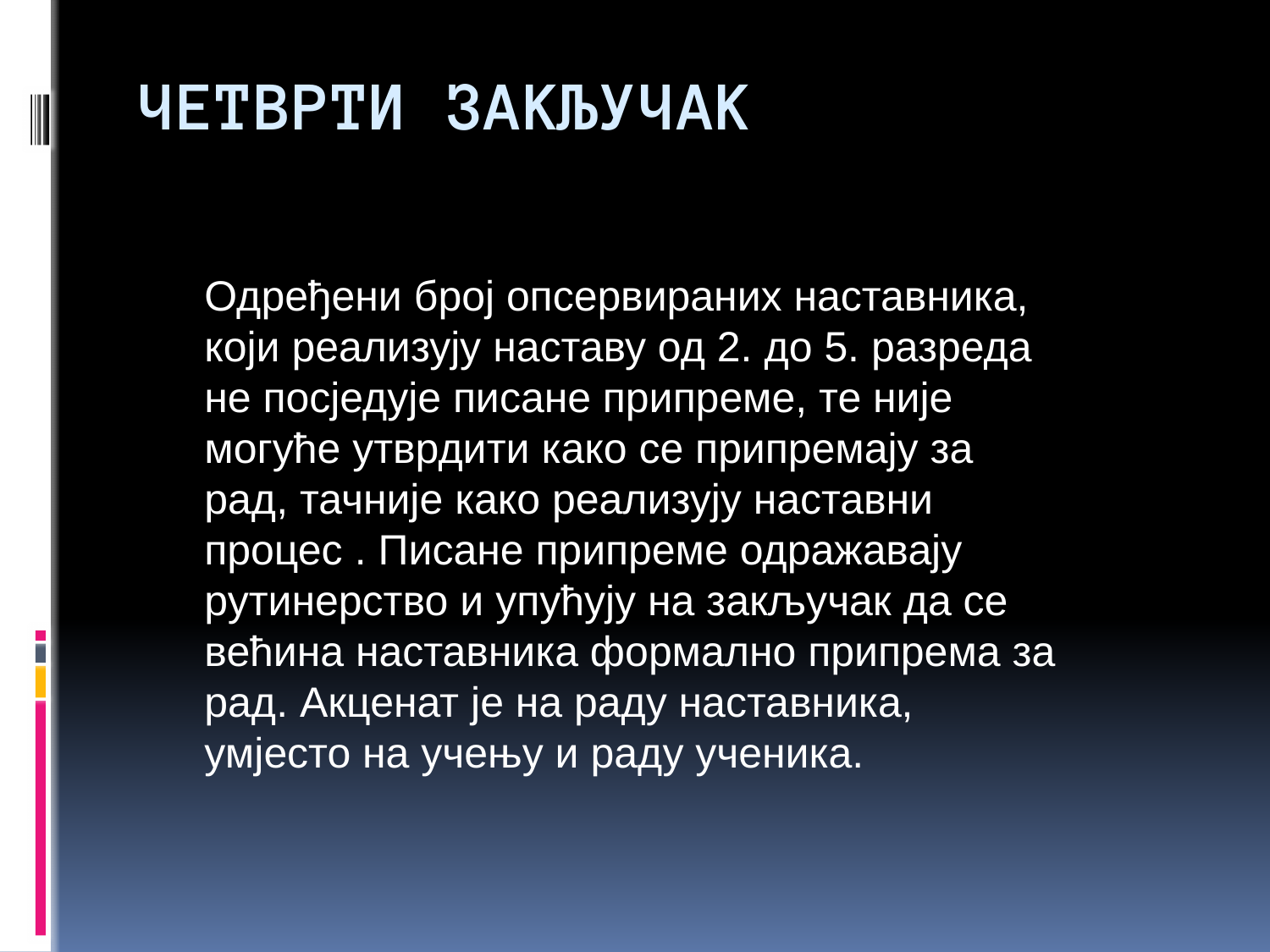

# Четврти закључак
Одређени број опсервираних наставника, који реализују наставу од 2. до 5. разреда не посједује писане припреме, те није могуће утврдити како се припремају за рад, тачније како реализују наставни процес . Писане припреме одражавају рутинерство и упућују на закључак да се већина наставника формално припрема за рад. Акценат је на раду наставника, умјесто на учењу и раду ученика.